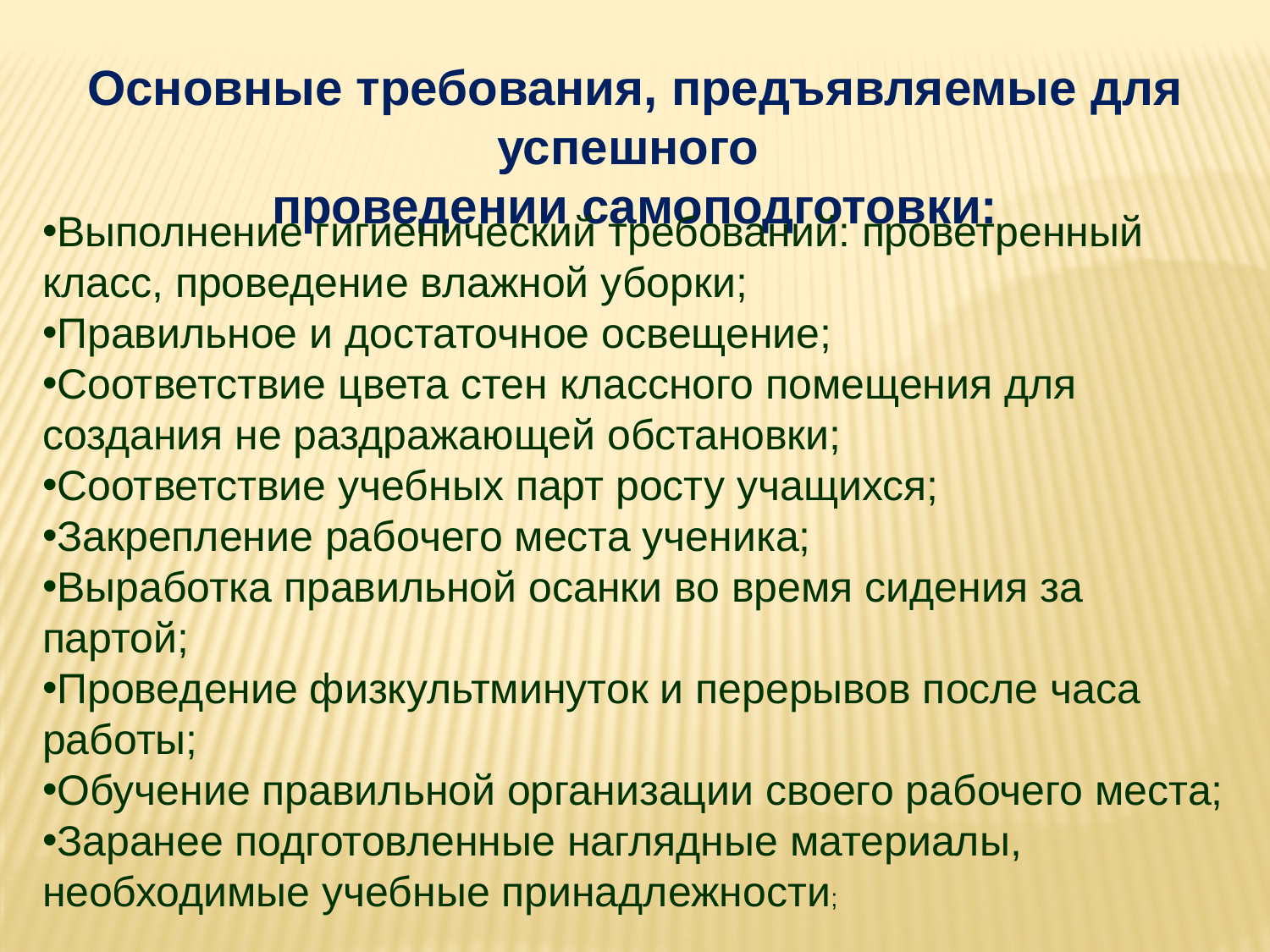

Основные требования, предъявляемые для успешного
проведении самоподготовки:

Выполнение гигиенический требований: проветренный класс, проведение влажной уборки;
Правильное и достаточное освещение;
Соответствие цвета стен классного помещения для создания не раздражающей обстановки;
Соответствие учебных парт росту учащихся;
Закрепление рабочего места ученика;
Выработка правильной осанки во время сидения за партой;
Проведение физкультминуток и перерывов после часа работы;
Обучение правильной организации своего рабочего места;
Заранее подготовленные наглядные материалы, необходимые учебные принадлежности;